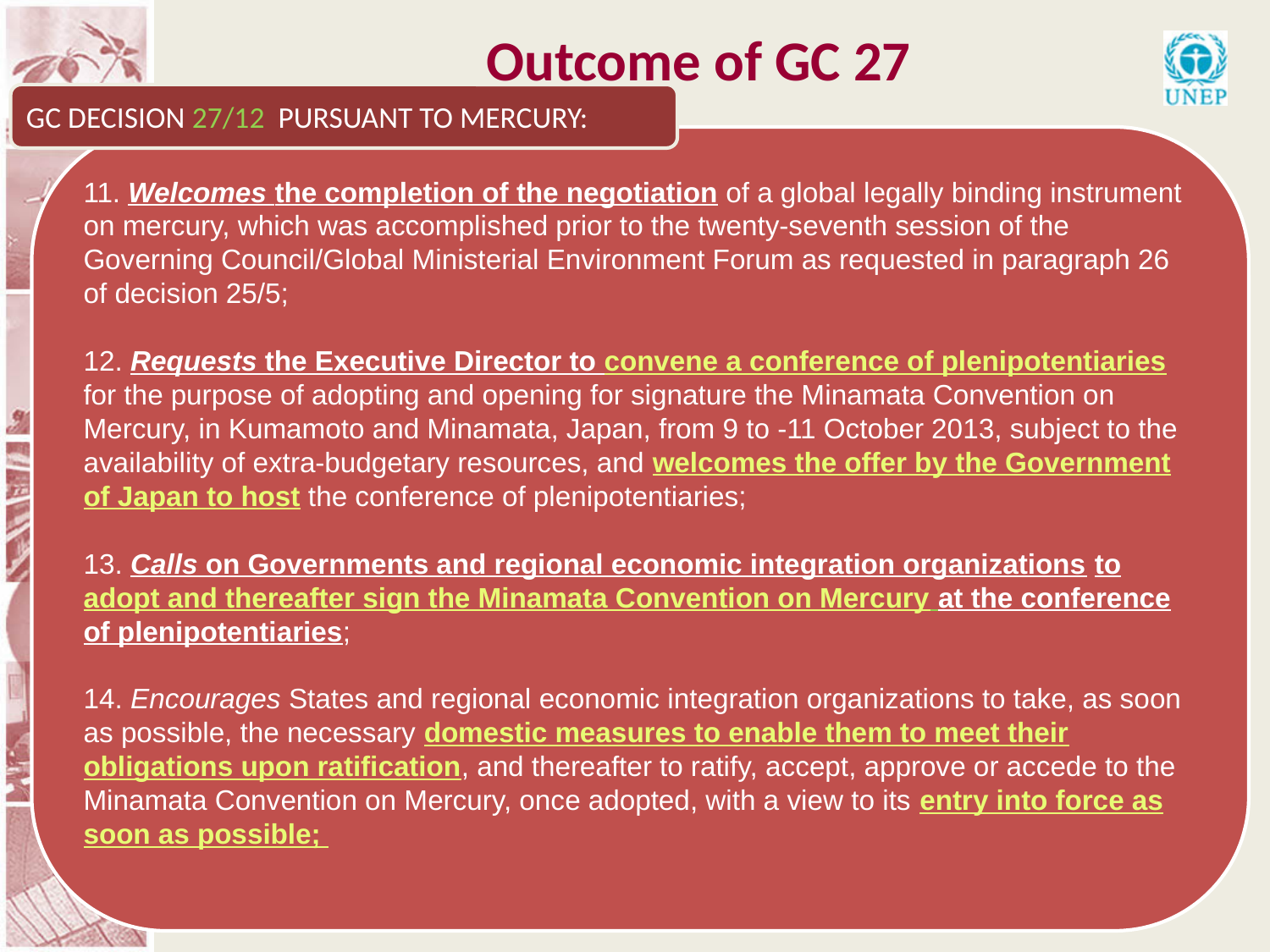

Outcome of GC 27
GC DECISION 27/12  PURSUANT TO MERCURY:
11. Welcomes the completion of the negotiation of a global legally binding instrument on mercury, which was accomplished prior to the twenty-seventh session of the Governing Council/Global Ministerial Environment Forum as requested in paragraph 26 of decision 25/5;

12. Requests the Executive Director to convene a conference of plenipotentiaries for the purpose of adopting and opening for signature the Minamata Convention on Mercury, in Kumamoto and Minamata, Japan, from 9 to -11 October 2013, subject to the availability of extra-budgetary resources, and welcomes the offer by the Government of Japan to host the conference of plenipotentiaries;

13. Calls on Governments and regional economic integration organizations to adopt and thereafter sign the Minamata Convention on Mercury at the conference of plenipotentiaries;

14. Encourages States and regional economic integration organizations to take, as soon as possible, the necessary domestic measures to enable them to meet their obligations upon ratification, and thereafter to ratify, accept, approve or accede to the Minamata Convention on Mercury, once adopted, with a view to its entry into force as soon as possible;